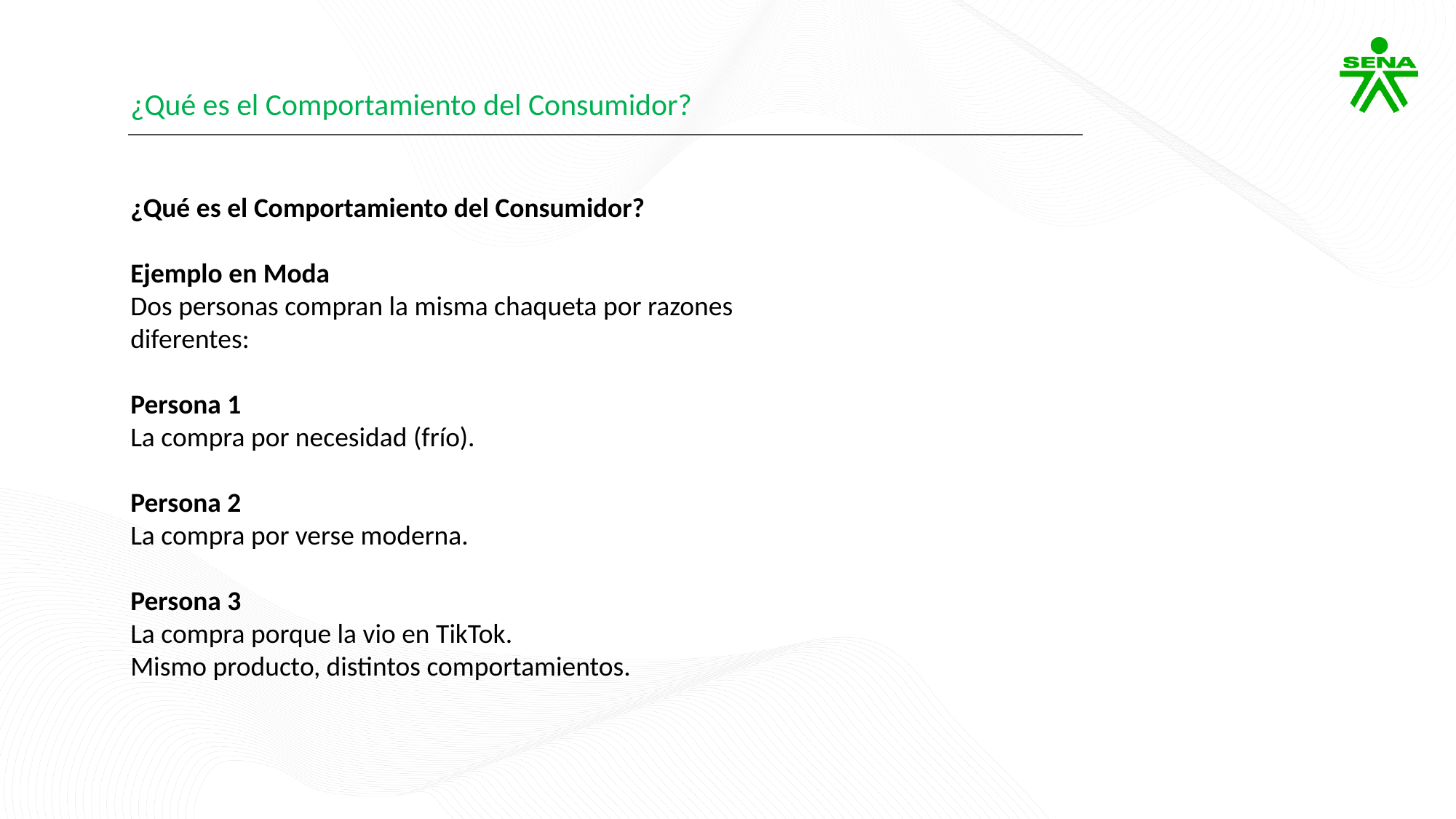

¿Qué es el Comportamiento del Consumidor?
¿Qué es el Comportamiento del Consumidor?

Ejemplo en Moda
Dos personas compran la misma chaqueta por razones diferentes:

Persona 1
La compra por necesidad (frío).

Persona 2
La compra por verse moderna.

Persona 3
La compra porque la vio en TikTok.
Mismo producto, distintos comportamientos.